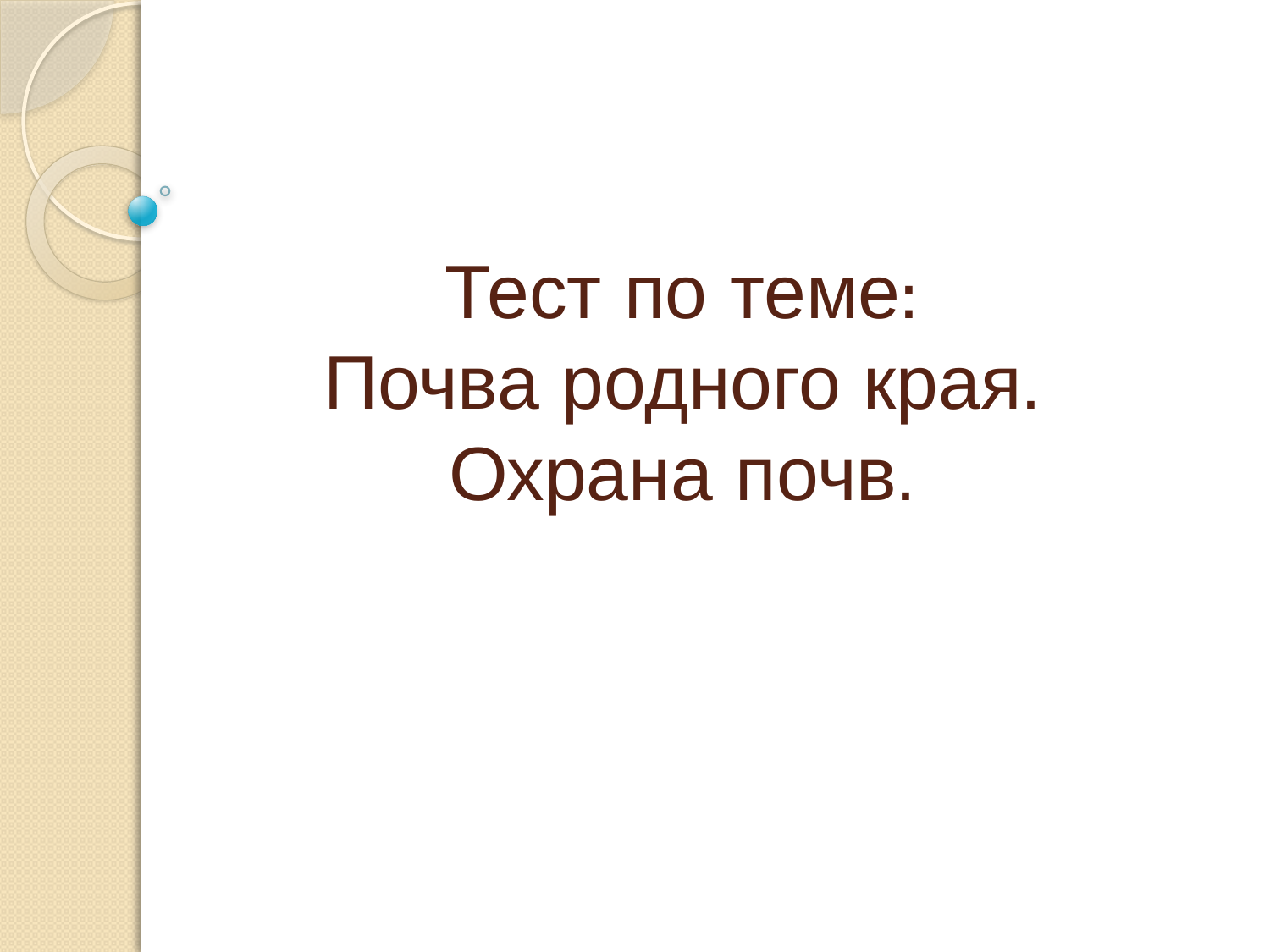

# Тест по теме: Почва родного края. Охрана почв.